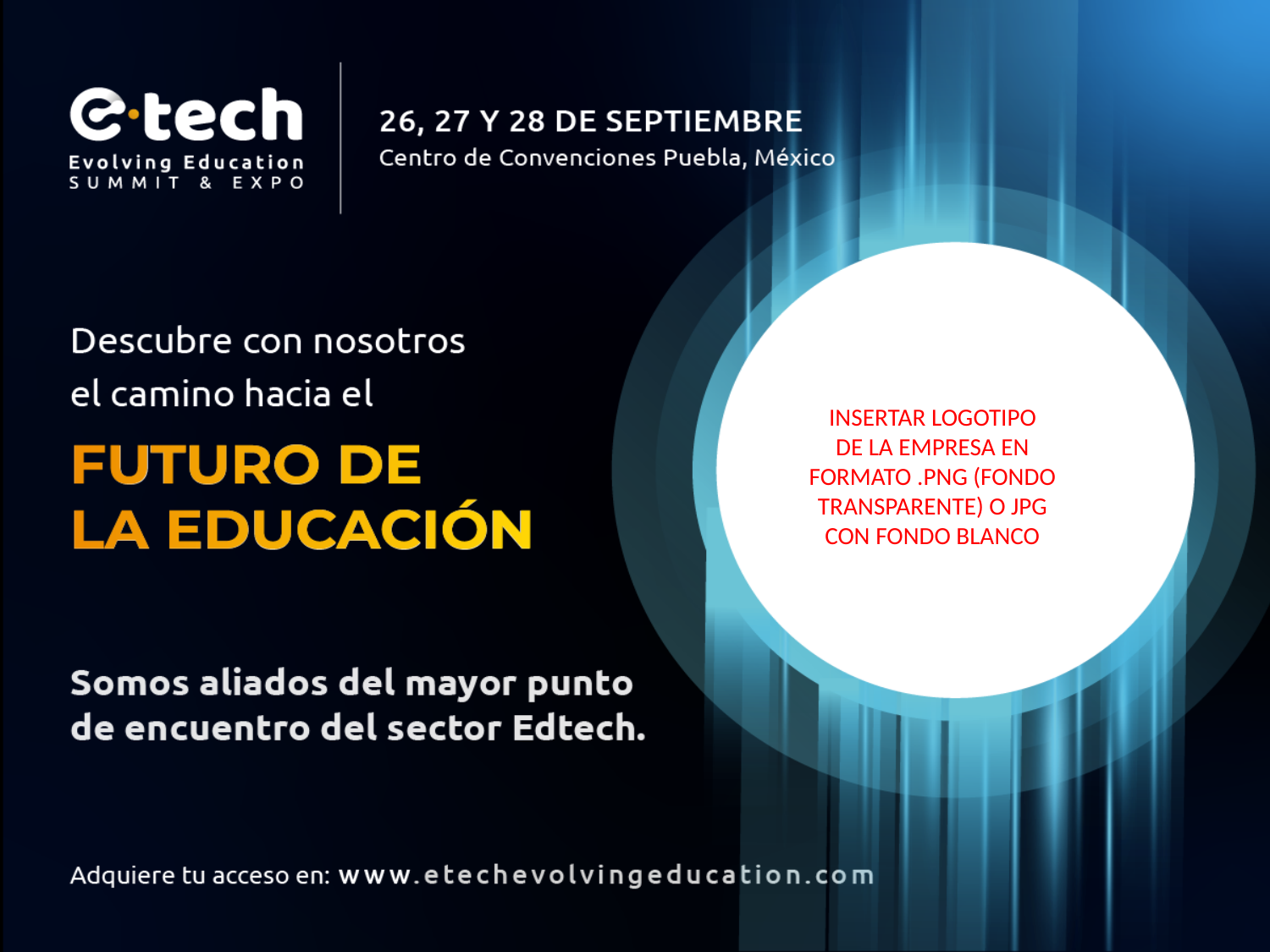

INSERTAR LOGOTIPO
DE LA EMPRESA EN FORMATO .PNG (FONDO TRANSPARENTE) O JPG
CON FONDO BLANCO